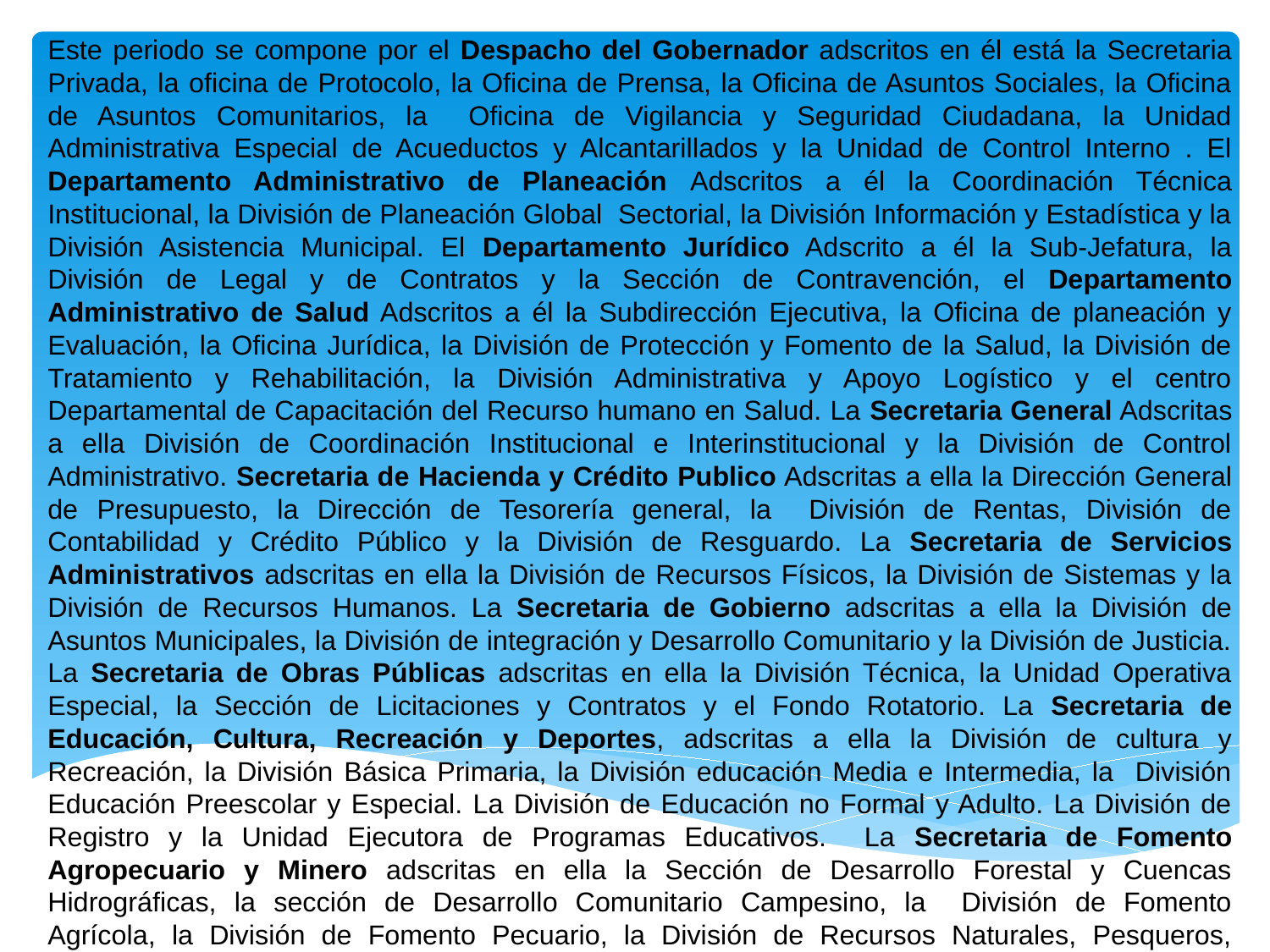

Este periodo se compone por el Despacho del Gobernador adscritos en él está la Secretaria Privada, la oficina de Protocolo, la Oficina de Prensa, la Oficina de Asuntos Sociales, la Oficina de Asuntos Comunitarios, la  Oficina de Vigilancia y Seguridad Ciudadana, la Unidad Administrativa Especial de Acueductos y Alcantarillados y la Unidad de Control Interno . El Departamento Administrativo de Planeación Adscritos a él la Coordinación Técnica Institucional, la División de Planeación Global  Sectorial, la División Información y Estadística y la División Asistencia Municipal. El Departamento Jurídico Adscrito a él la Sub-Jefatura, la División de Legal y de Contratos y la Sección de Contravención, el Departamento Administrativo de Salud Adscritos a él la Subdirección Ejecutiva, la Oficina de planeación y Evaluación, la Oficina Jurídica, la División de Protección y Fomento de la Salud, la División de Tratamiento y Rehabilitación, la División Administrativa y Apoyo Logístico y el centro Departamental de Capacitación del Recurso humano en Salud. La Secretaria General Adscritas a ella División de Coordinación Institucional e Interinstitucional y la División de Control Administrativo. Secretaria de Hacienda y Crédito Publico Adscritas a ella la Dirección General de Presupuesto, la Dirección de Tesorería general, la  División de Rentas, División de Contabilidad y Crédito Público y la División de Resguardo. La Secretaria de Servicios Administrativos adscritas en ella la División de Recursos Físicos, la División de Sistemas y la División de Recursos Humanos. La Secretaria de Gobierno adscritas a ella la División de Asuntos Municipales, la División de integración y Desarrollo Comunitario y la División de Justicia. La Secretaria de Obras Públicas adscritas en ella la División Técnica, la Unidad Operativa Especial, la Sección de Licitaciones y Contratos y el Fondo Rotatorio. La Secretaria de Educación, Cultura, Recreación y Deportes, adscritas a ella la División de cultura y Recreación, la División Básica Primaria, la División educación Media e Intermedia, la  División Educación Preescolar y Especial. La División de Educación no Formal y Adulto. La División de Registro y la Unidad Ejecutora de Programas Educativos.  La Secretaria de Fomento Agropecuario y Minero adscritas en ella la Sección de Desarrollo Forestal y Cuencas Hidrográficas, la sección de Desarrollo Comunitario Campesino, la  División de Fomento Agrícola, la División de Fomento Pecuario, la División de Recursos Naturales, Pesqueros, Mineros y Control del Medio, Regionalización Distritos 1 al 7 y la Unidad de Planeación Agropecuaria (URPA).